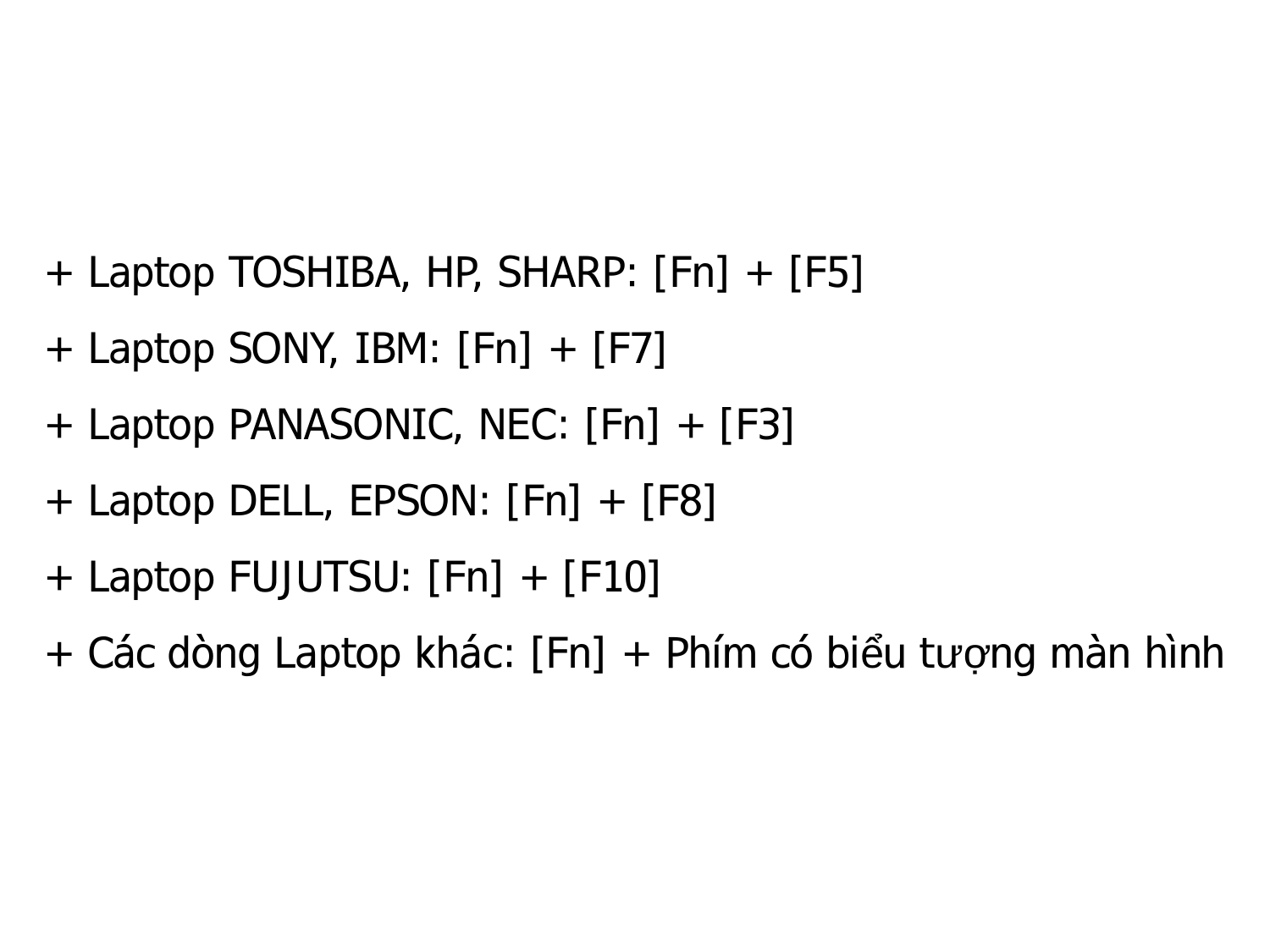

+ Laptop TOSHIBA, HP, SHARP: [Fn] + [F5]
+ Laptop SONY, IBM: [Fn] + [F7]
+ Laptop PANASONIC, NEC: [Fn] + [F3]
+ Laptop DELL, EPSON: [Fn] + [F8]
+ Laptop FUJUTSU: [Fn] + [F10]
+ Các dòng Laptop khác: [Fn] + Phím có biểu tượng màn hình